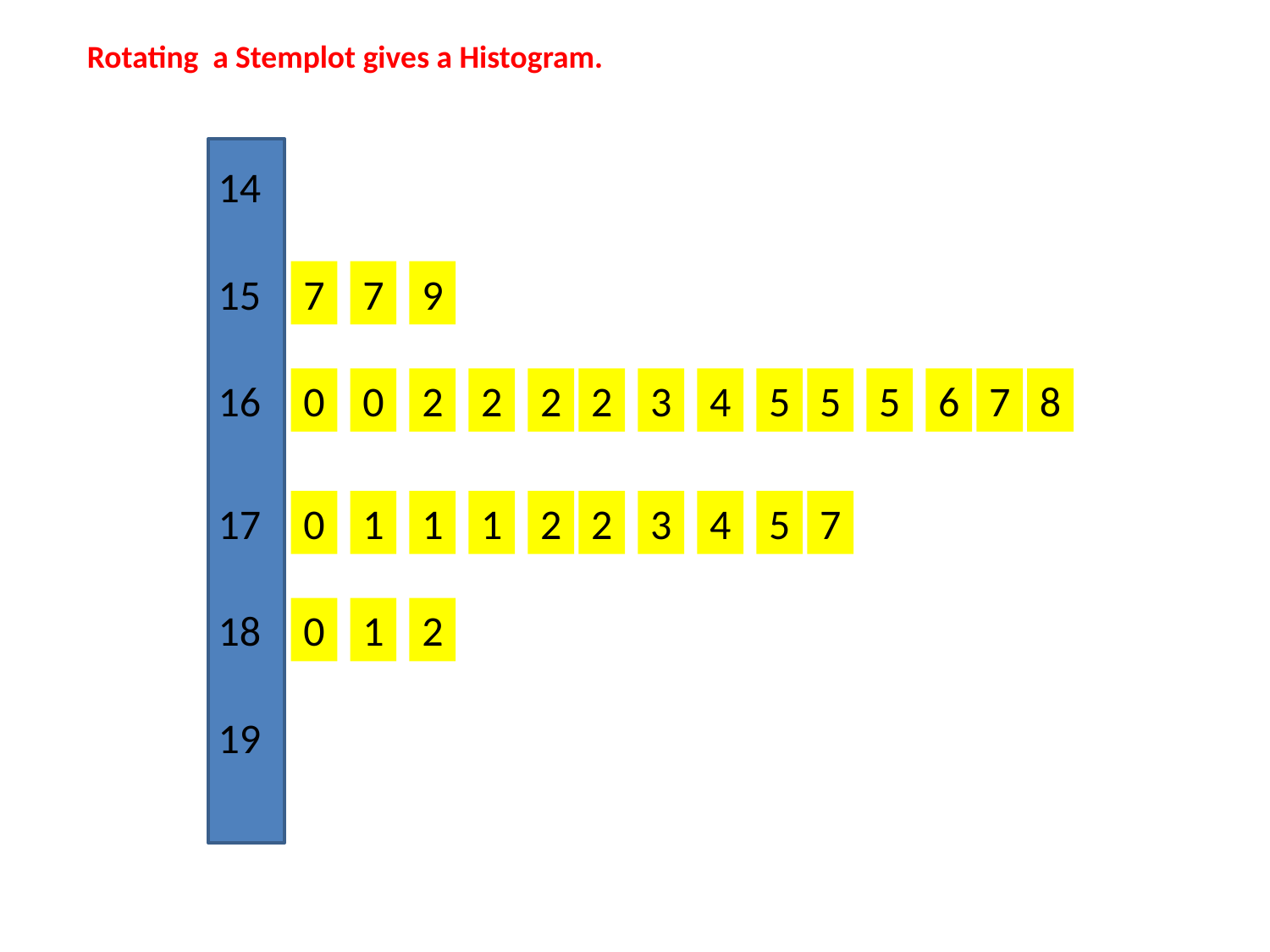

Rotating  a Stemplot gives a Histogram.

14
15
16
17
18
19
7
7
9
0
0
2
2
2
2
3
4
5
5
5
6
7
8
0
1
1
1
2
2
3
4
5
7
0
1
2